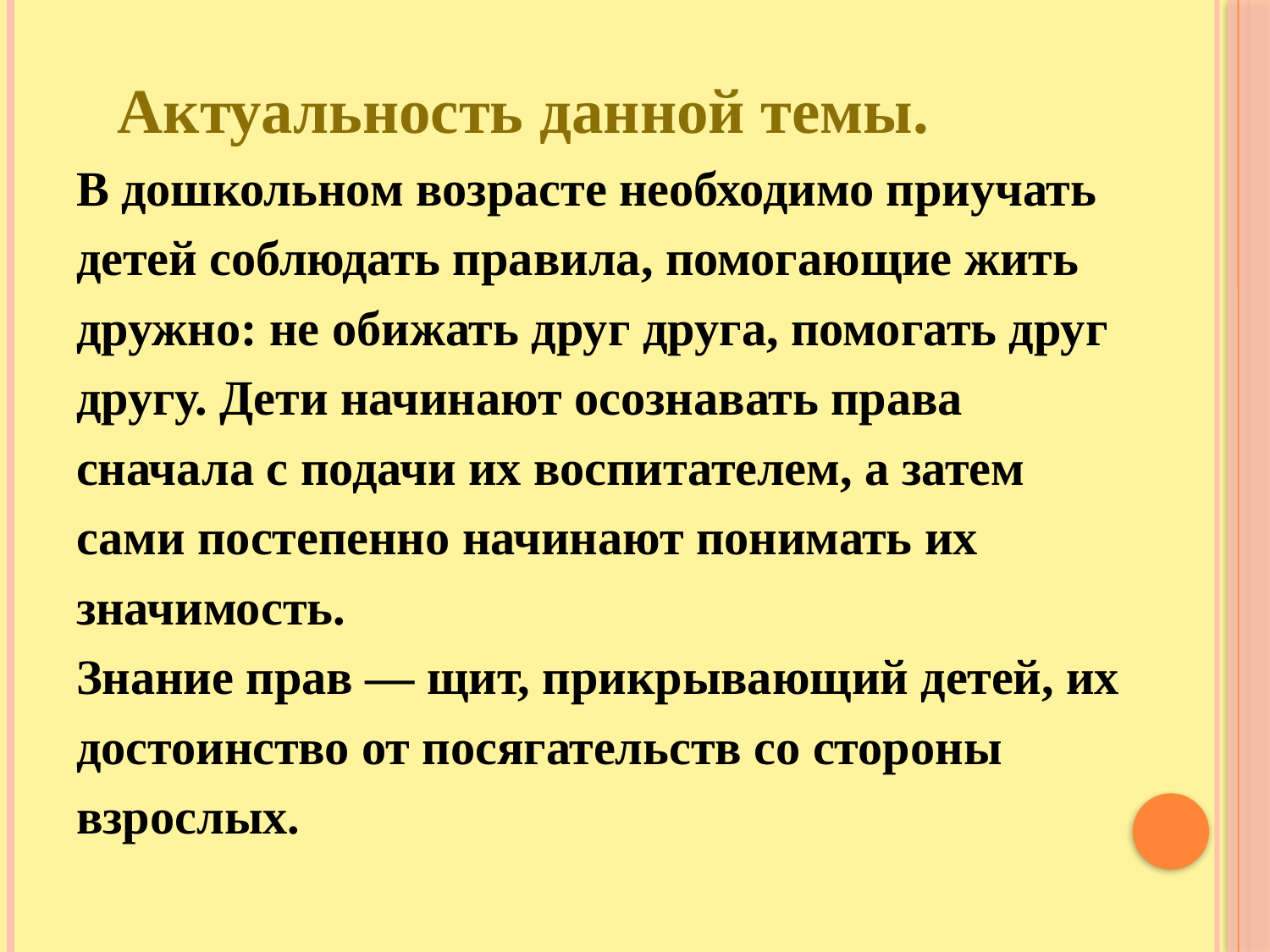

Актуальность данной темы.
В дошкольном возрасте необходимо приучать
детей соблюдать правила, помогающие жить
дружно: не обижать друг друга, помогать друг
другу. Дети начинают осознавать права
сначала с подачи их воспитателем, а затем
сами постепенно начинают понимать их
значимость.
Знание прав — щит, прикрывающий детей, их
достоинство от посягательств со стороны
взрослых.